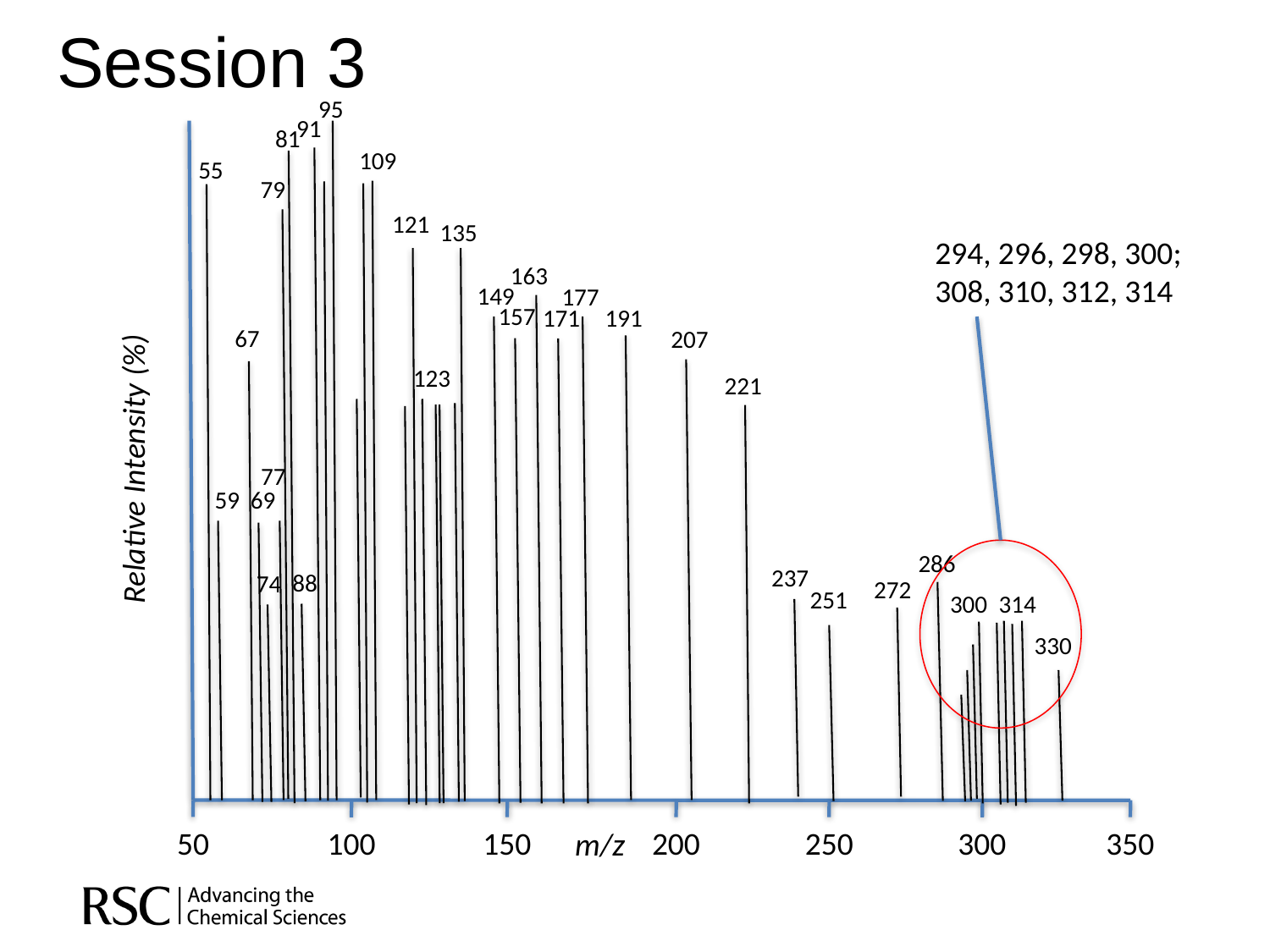

# Session 3
95
91
81
109
55
79
121
135
294, 296, 298, 300;
308, 310, 312, 314
163
149
177
157
191
67
207
123
221
Relative Intensity (%)
69
59

286
237
88
74
272
251
314
300
330
50
150
250
350
100
200
300
171
77
m/z